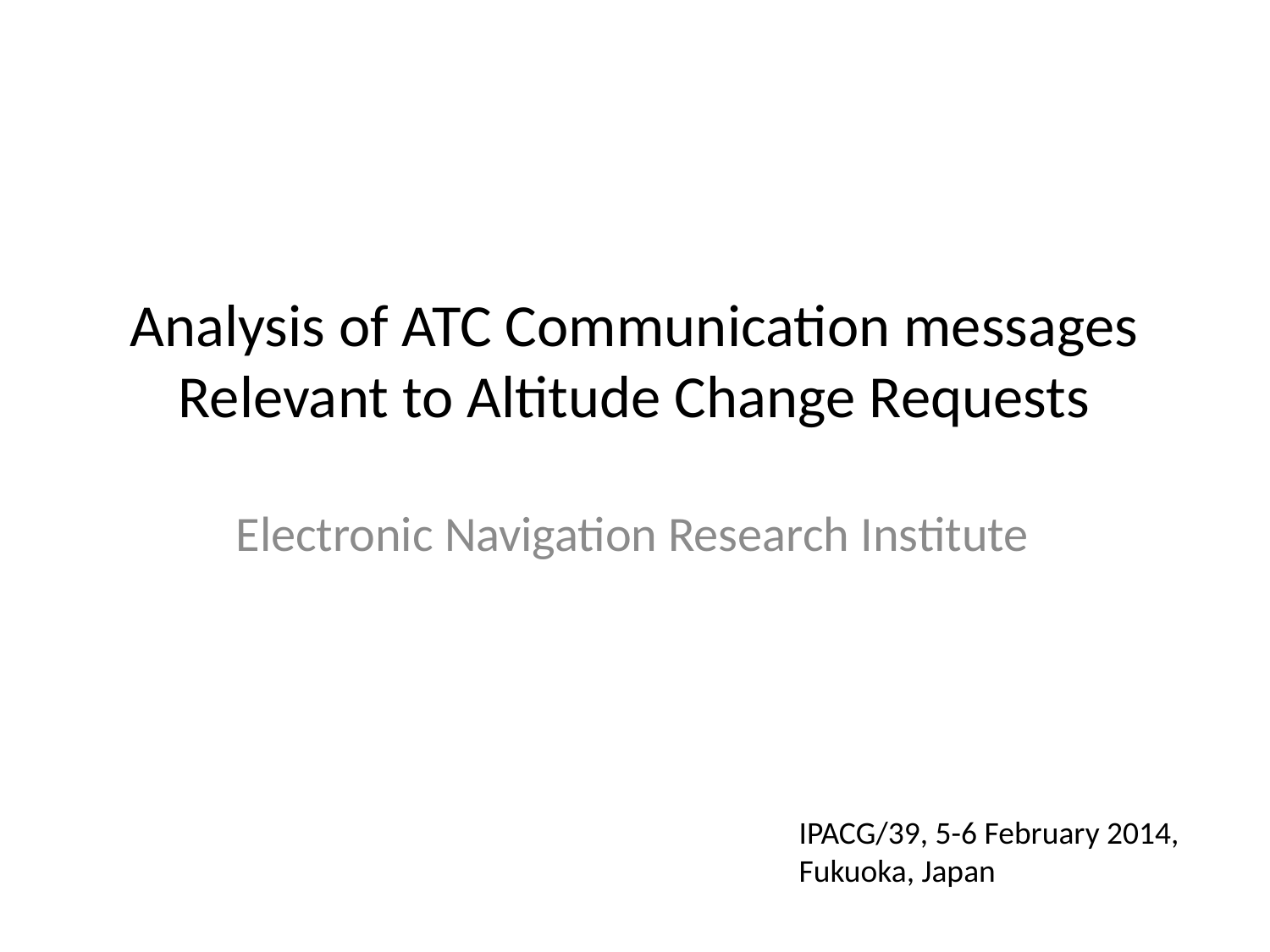

# Analysis of ATC Communication messages Relevant to Altitude Change Requests
Electronic Navigation Research Institute
IPACG/39, 5-6 February 2014,
Fukuoka, Japan